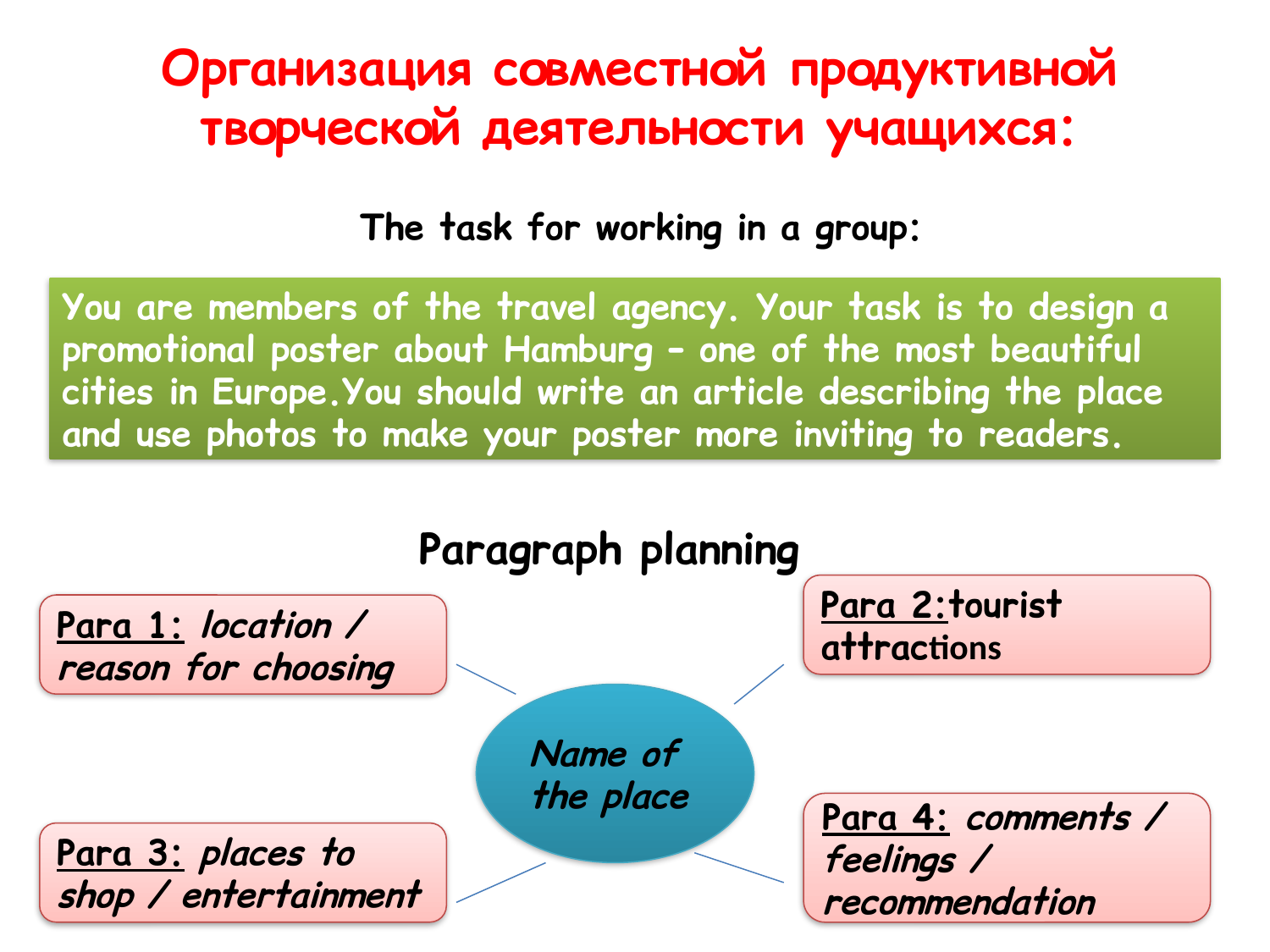

Организация совместной продуктивной творческой деятельности учащихся:
The task for working in a group:
You are members of the travel agency. Your task is to design a promotional poster about Hamburg – one of the most beautiful cities in Europe.You should write an article describing the place and use photos to make your poster more inviting to readers.

Paragraph planning
Para 2:tourist attractions
Para 1: location / reason for choosing
Name of the place
Para 4: comments / feelings / recommendation
Para 3: places to shop / entertainment